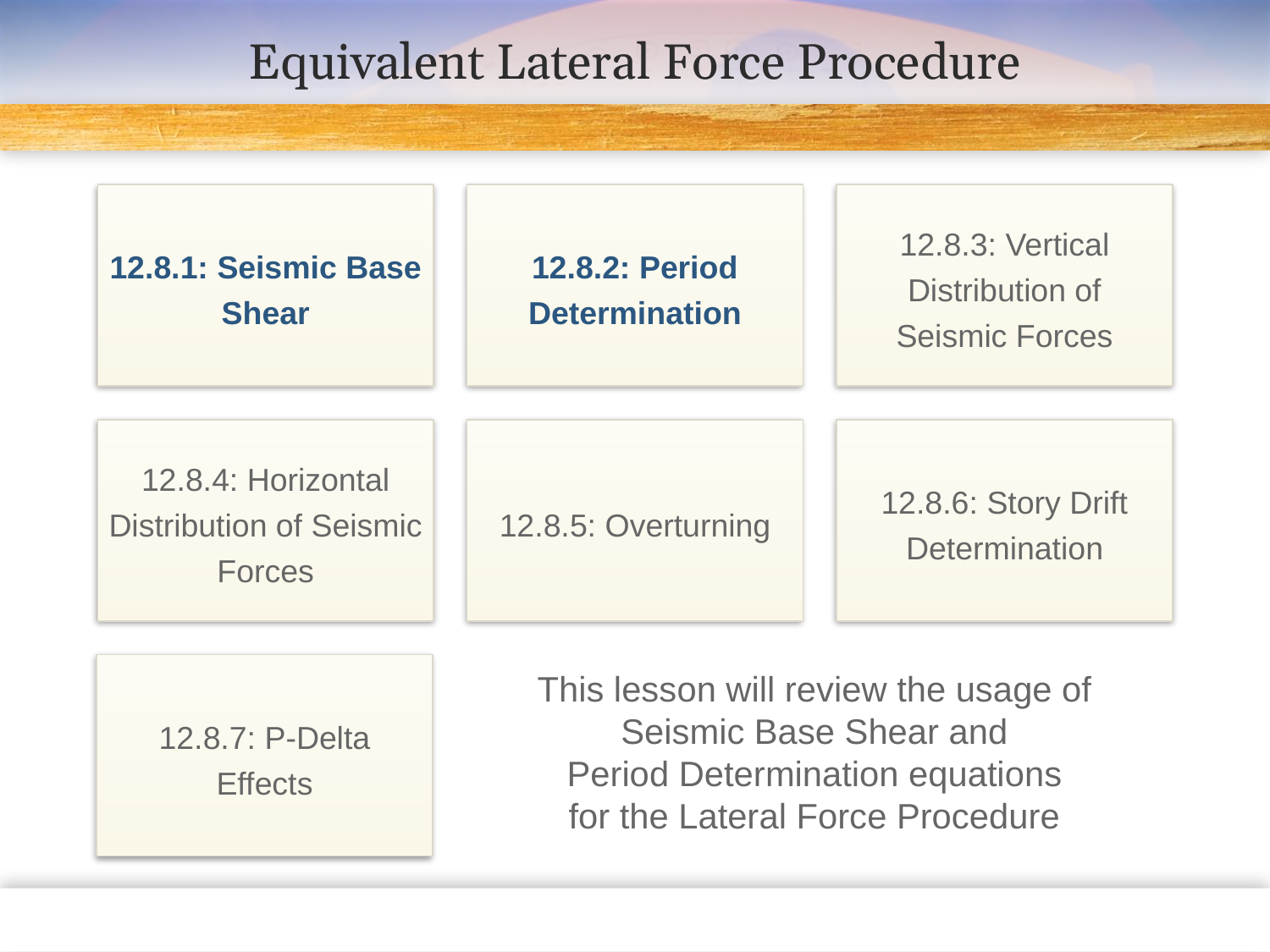

# Equivalent Lateral Force Procedure
12.8.1: Seismic Base Shear
12.8.2: Period Determination
12.8.3: Vertical Distribution of
Seismic Forces
12.8.4: Horizontal Distribution of Seismic Forces
12.8.5: Overturning
12.8.6: Story Drift Determination
12.8.7: P-Delta Effects
This lesson will review the usage of
Seismic Base Shear and
Period Determination equations
for the Lateral Force Procedure